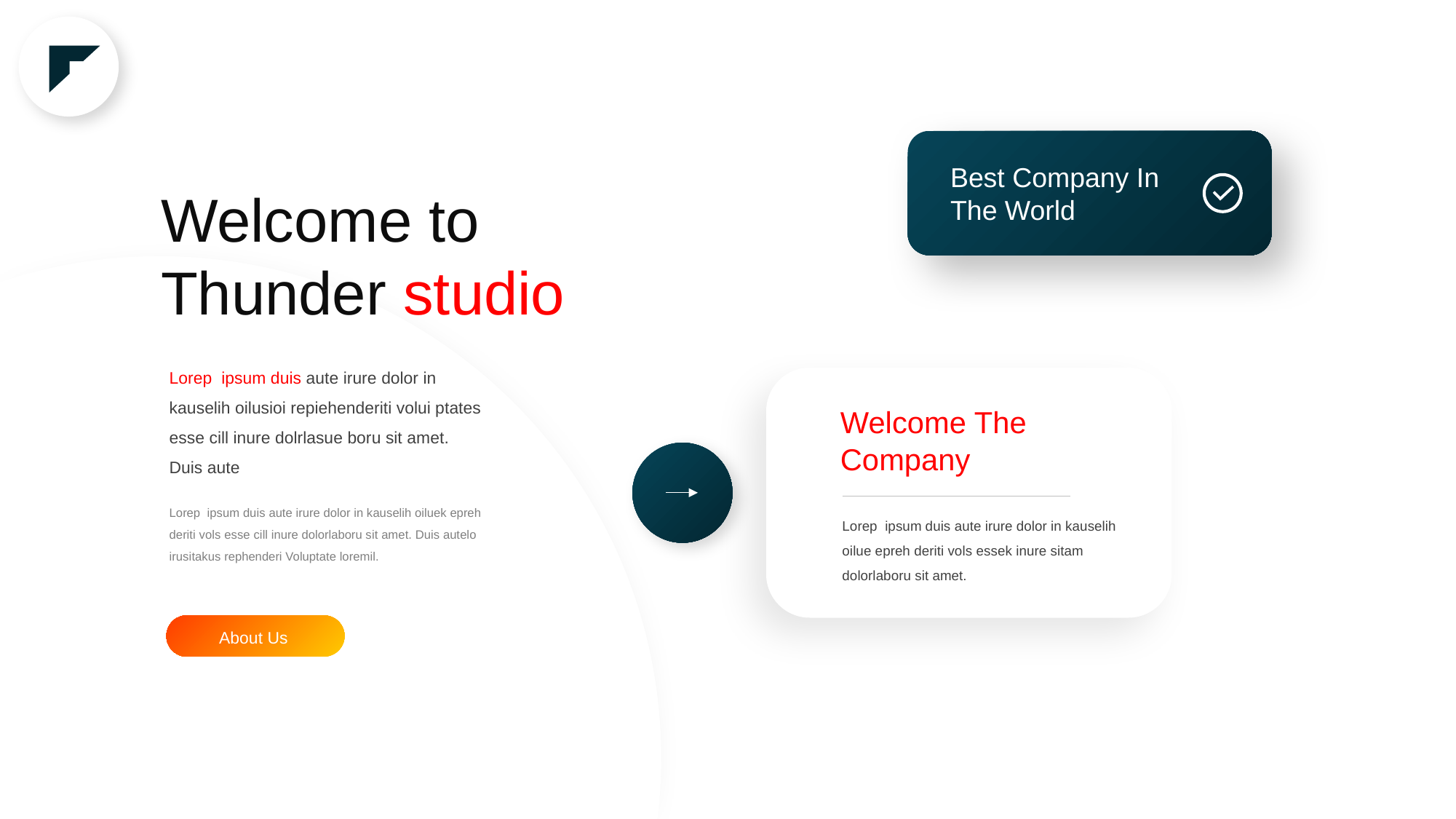

Best Company In The World

Welcome to Thunder studio

Lorep  ipsum duis aute irure dolor in kauselih oilusioi repiehenderiti volui ptates esse cill inure dolrlasue boru sit amet. Duis aute

Welcome The Company

Lorep  ipsum duis aute irure dolor in kauselih oiluek epreh deriti vols esse cill inure dolorlaboru sit amet. Duis autelo irusitakus rephenderi Voluptate loremil.
Lorep  ipsum duis aute irure dolor in kauselih oilue epreh deriti vols essek inure sitam dolorlaboru sit amet.

About Us